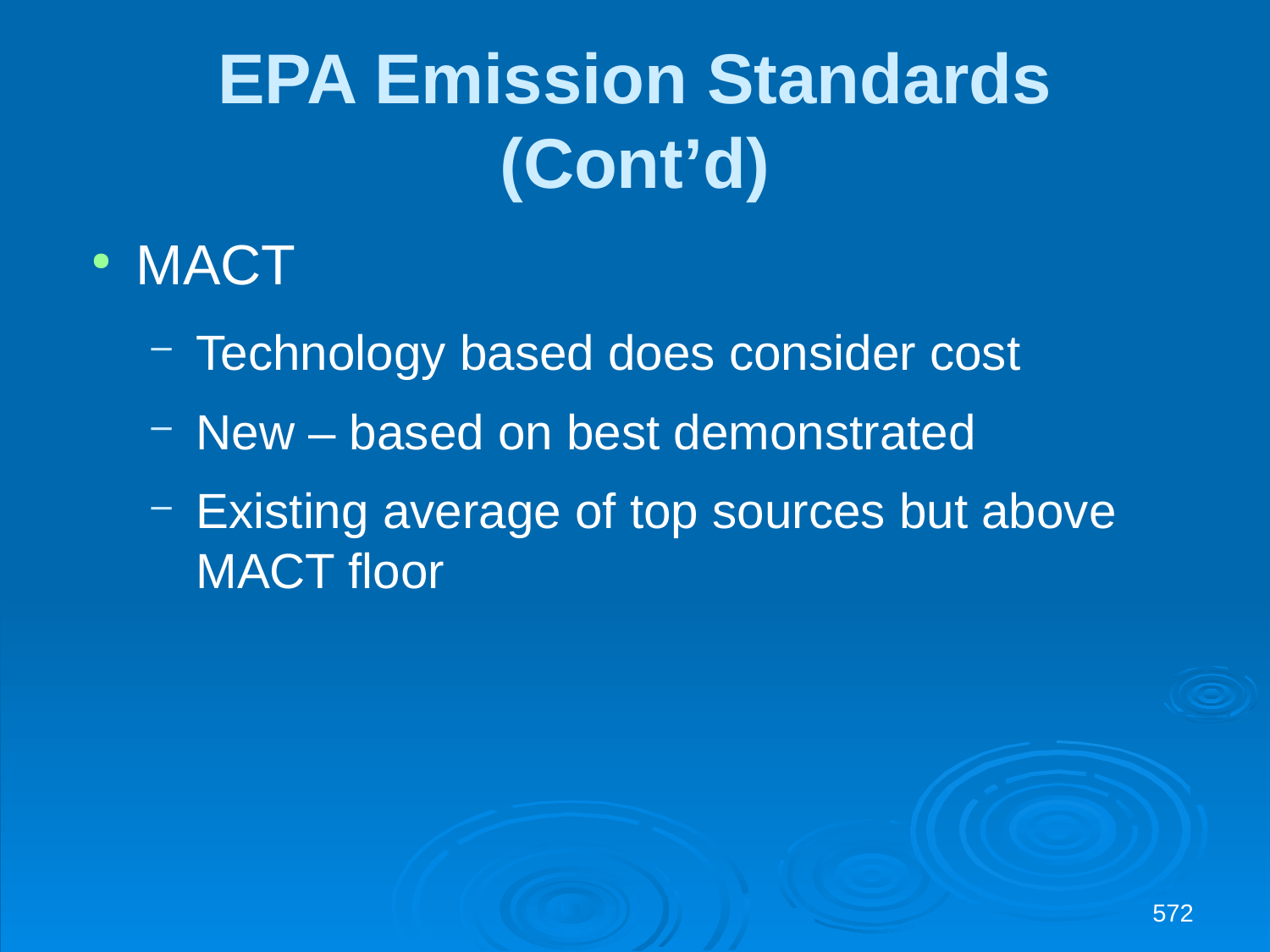

EPA Emission Standards (Cont’d)
MACT
Technology based does consider cost
New – based on best demonstrated
Existing average of top sources but above MACT floor

572